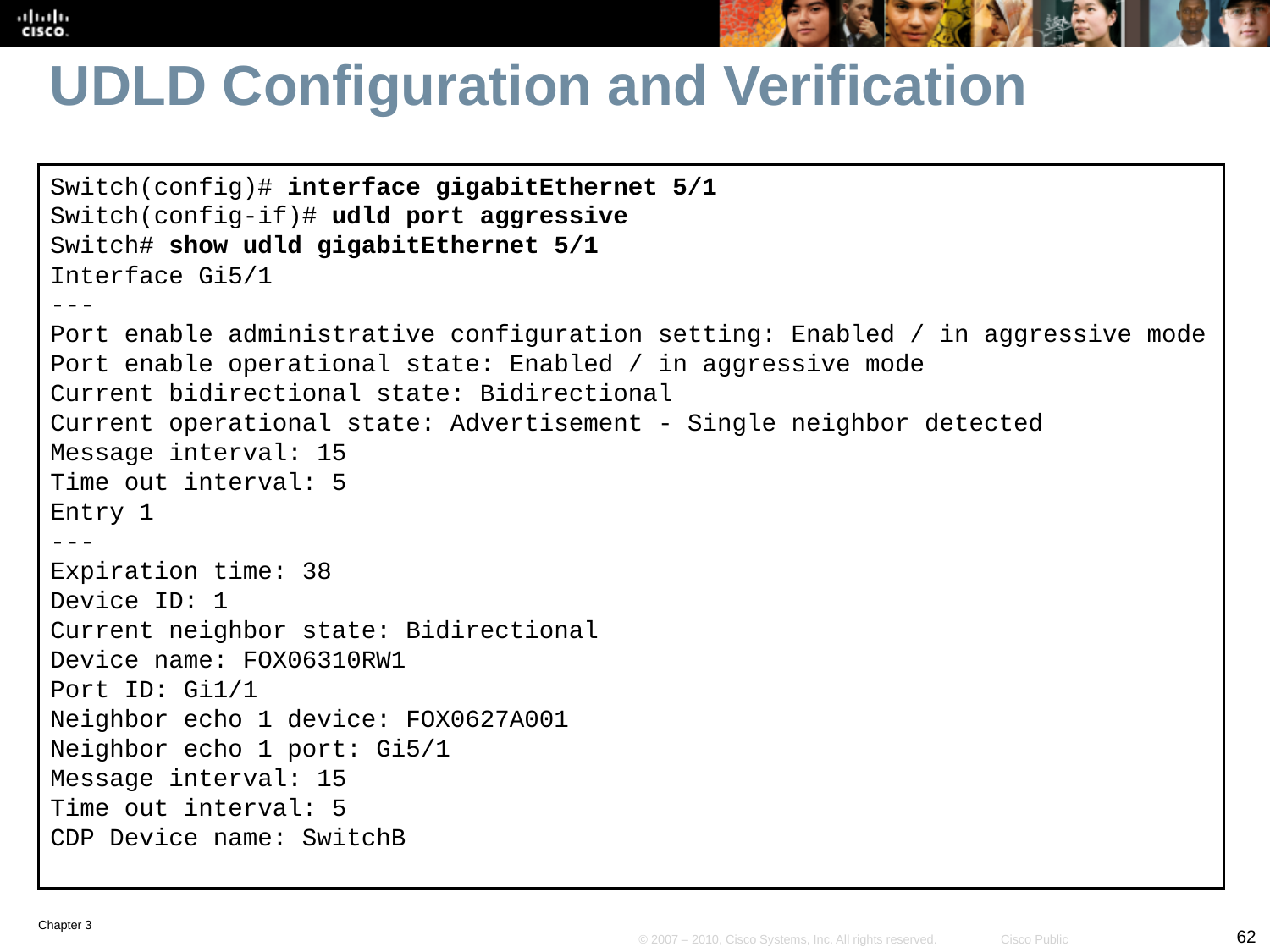

# UDLD Configuration and Verification
Switch(config)# interface gigabitEthernet 5/1
Switch(config-if)# udld port aggressive
Switch# show udld gigabitEthernet 5/1
Interface Gi5/1
---
Port enable administrative configuration setting: Enabled / in aggressive mode
Port enable operational state: Enabled / in aggressive mode
Current bidirectional state: Bidirectional
Current operational state: Advertisement - Single neighbor detected
Message interval: 15
Time out interval: 5
Entry 1
---
Expiration time: 38
Device ID: 1
Current neighbor state: Bidirectional
Device name: FOX06310RW1
Port ID: Gi1/1
Neighbor echo 1 device: FOX0627A001
Neighbor echo 1 port: Gi5/1
Message interval: 15
Time out interval: 5
CDP Device name: SwitchB